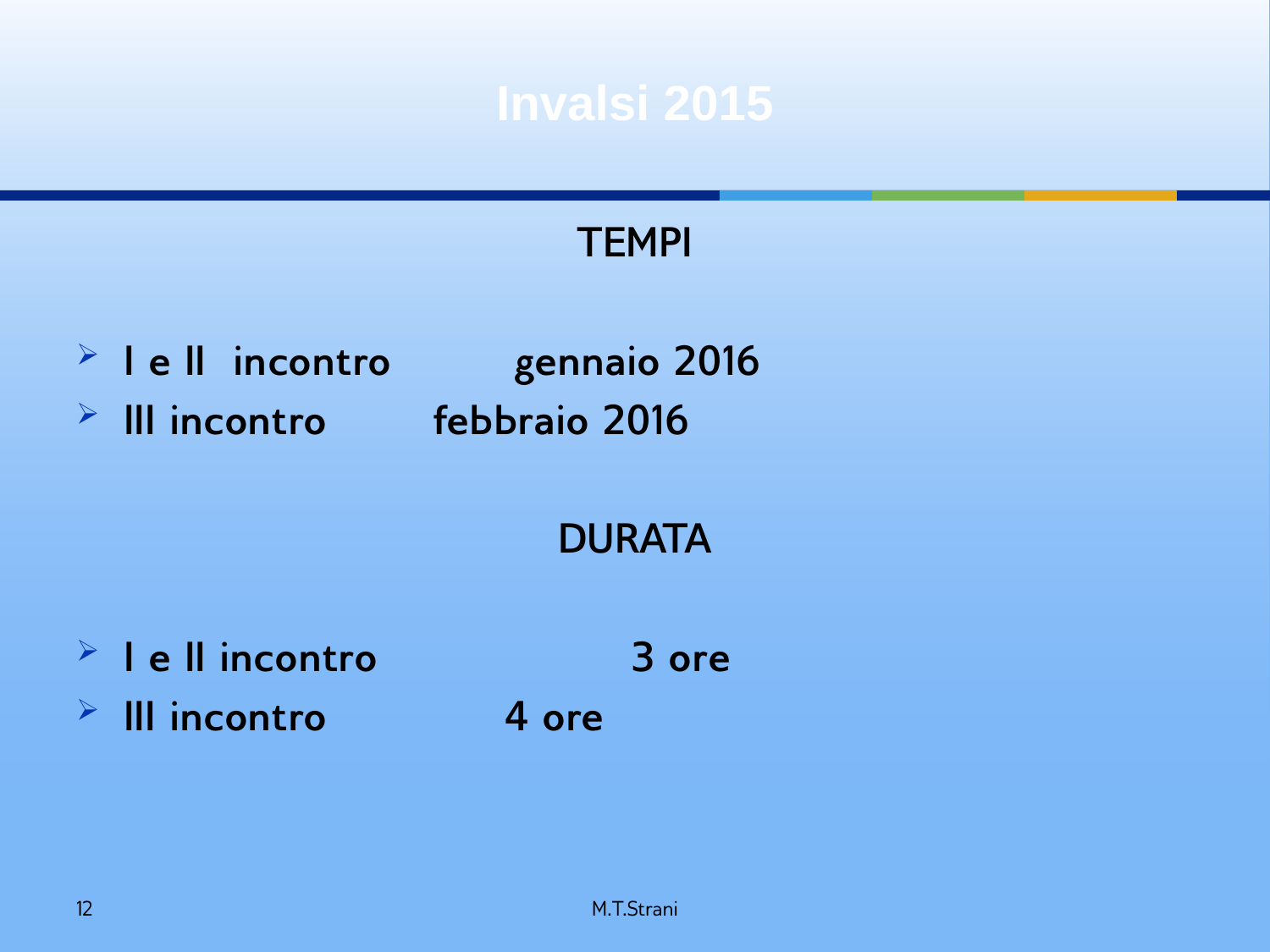

# Invalsi 2015
TEMPI

I e II  incontro         gennaio 2016
III incontro 	    febbraio 2016

DURATA

I e II incontro 		3 ore
III incontro 		4 ore

12
M.T.Strani